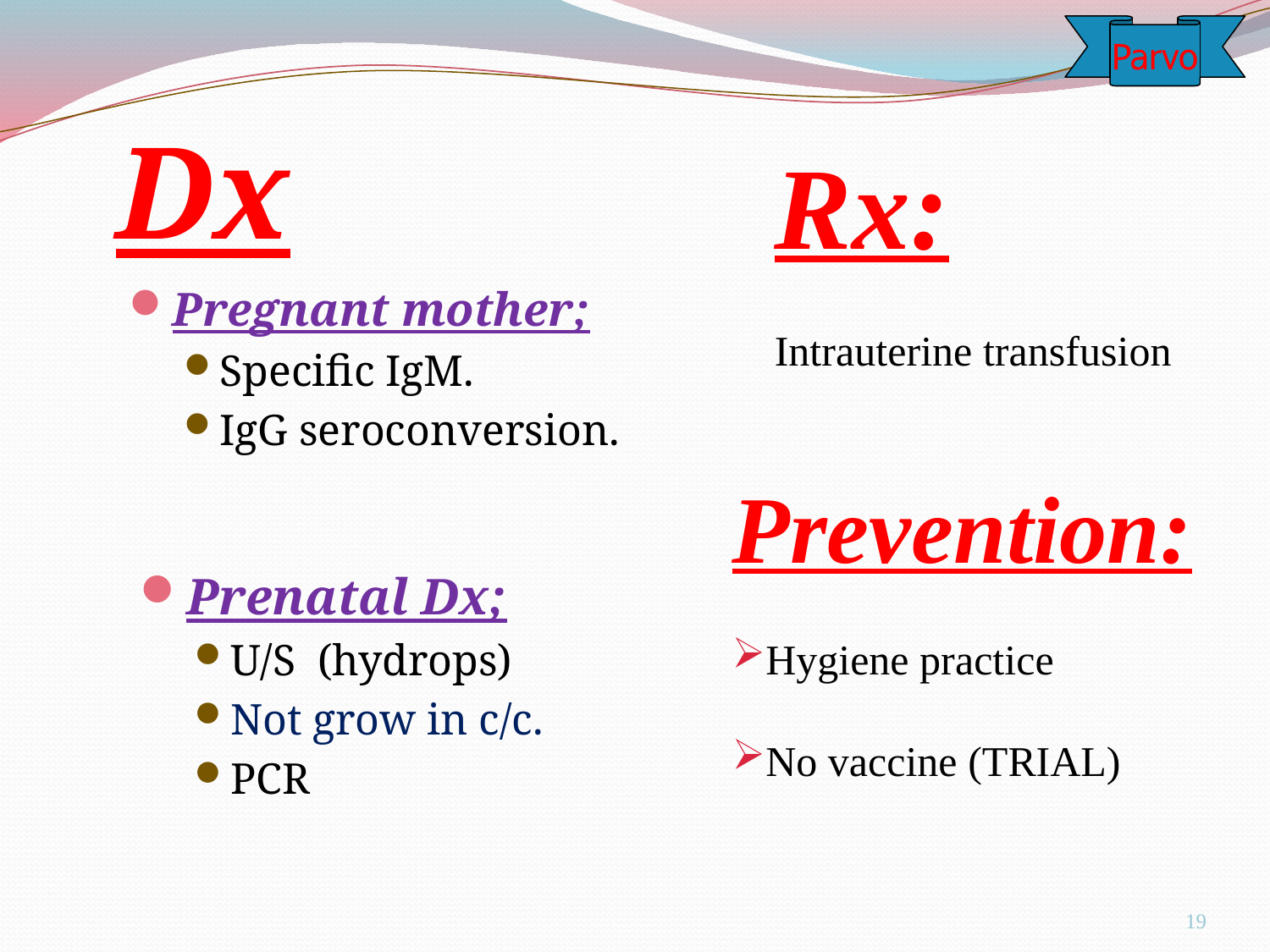

Parvo
# Dx
Rx:

Intrauterine transfusion
Pregnant mother;
Specific IgM.
IgG seroconversion.
Prevention:

Hygiene practice

No vaccine (TRIAL)
Prenatal Dx;
U/S  (hydrops)
Not grow in c/c.
PCR

19